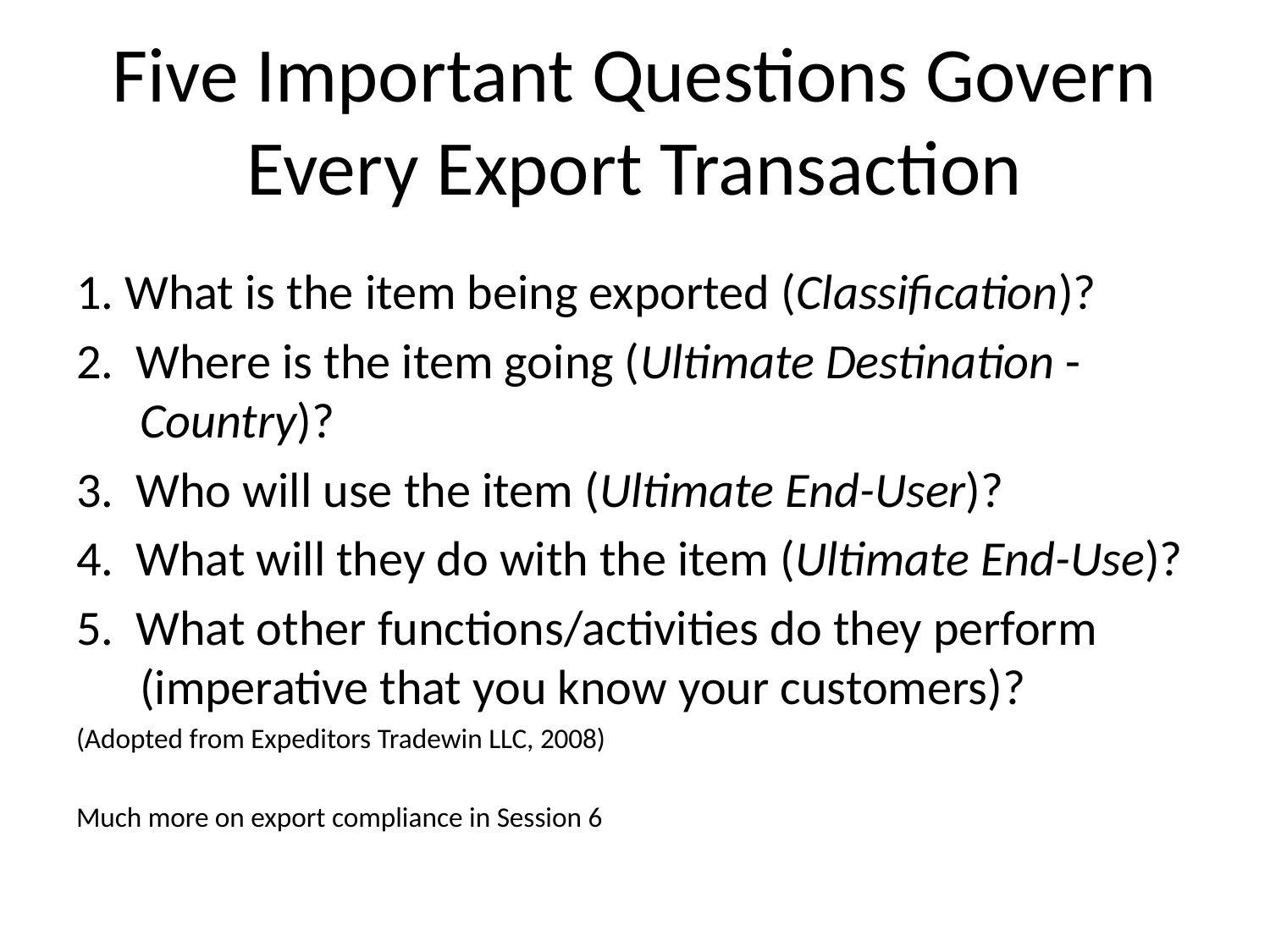

# Five Important Questions Govern Every Export Transaction
1. What is the item being exported (Classification)?
2.  Where is the item going (Ultimate Destination - Country)?
3.  Who will use the item (Ultimate End-User)?
4.  What will they do with the item (Ultimate End-Use)?
5.  What other functions/activities do they perform (imperative that you know your customers)?
(Adopted from Expeditors Tradewin LLC, 2008)

Much more on export compliance in Session 6